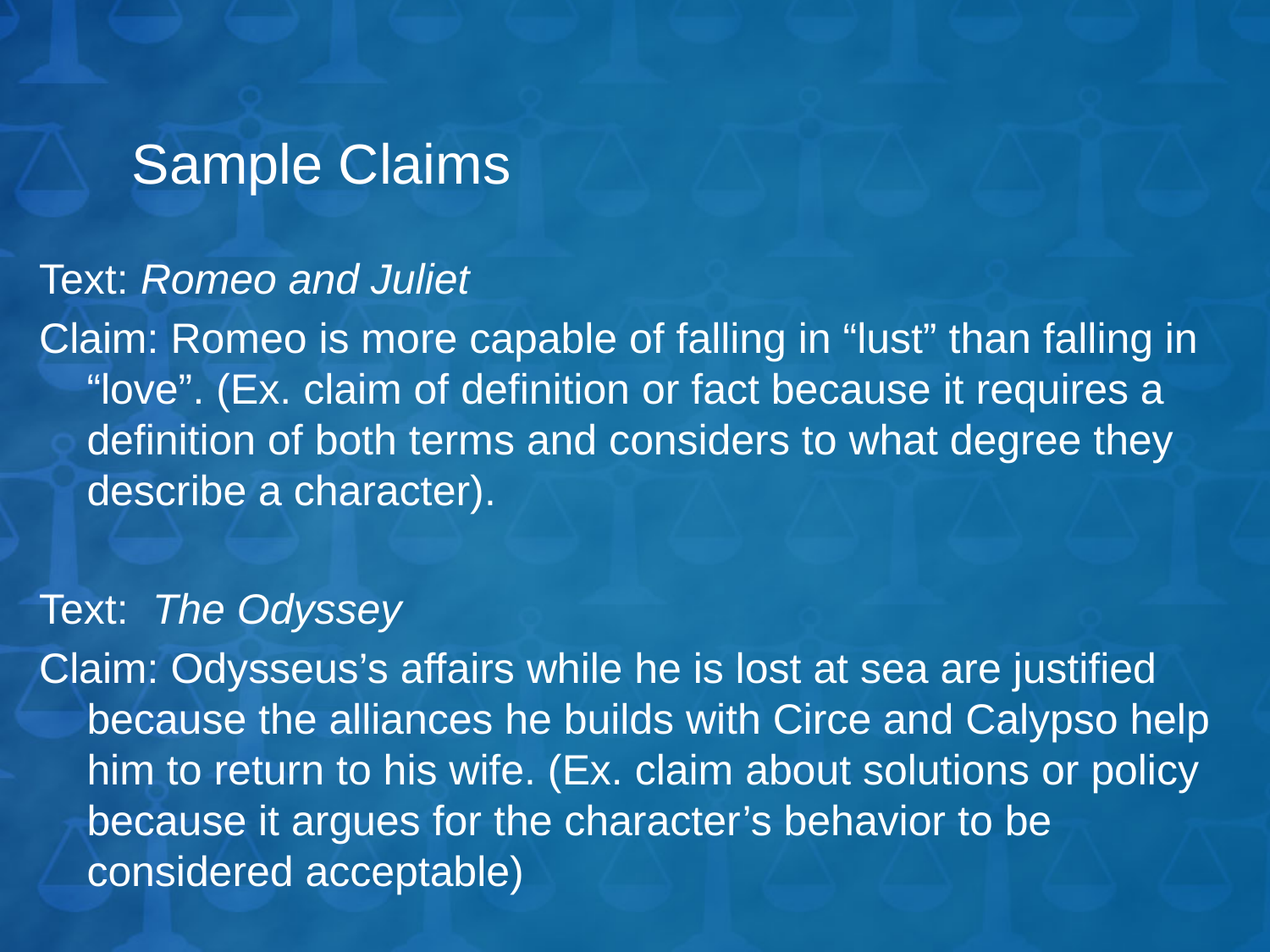

# Sample Claims
Text: Romeo and Juliet
Claim: Romeo is more capable of falling in “lust” than falling in “love”. (Ex. claim of definition or fact because it requires a definition of both terms and considers to what degree they describe a character).

Text:  The Odyssey
Claim: Odysseus’s affairs while he is lost at sea are justified because the alliances he builds with Circe and Calypso help him to return to his wife. (Ex. claim about solutions or policy because it argues for the character’s behavior to be considered acceptable)